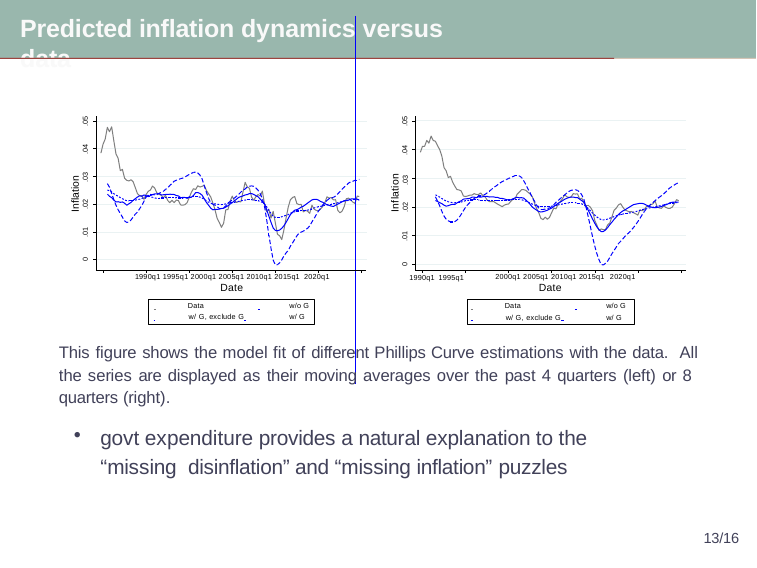

# Predicted inflation dynamics versus data

.05
.05

.04
.04
.03
Inflation
.02       .03
Inflation
.02
.01
.01
0
0

1990q1 1995q1 2000q1 2005q1 2010q1 2015q1 2020q1
Date
 	 Data	 	w/o G
 	  w/ G, exclude G 	w/ G
1990q1 1995q1
2000q1 2005q1 2010q1 2015q1 2020q1
Date
 	 Data	 	w/o G
 	  w/ G, exclude G 	w/ G

This figure shows the model fit of different Phillips Curve estimations with the data.  All the series are displayed as their moving averages over the past 4 quarters (left) or 8  quarters (right).
govt expenditure provides a natural explanation to the “missing  disinflation” and “missing inflation” puzzles
13/16